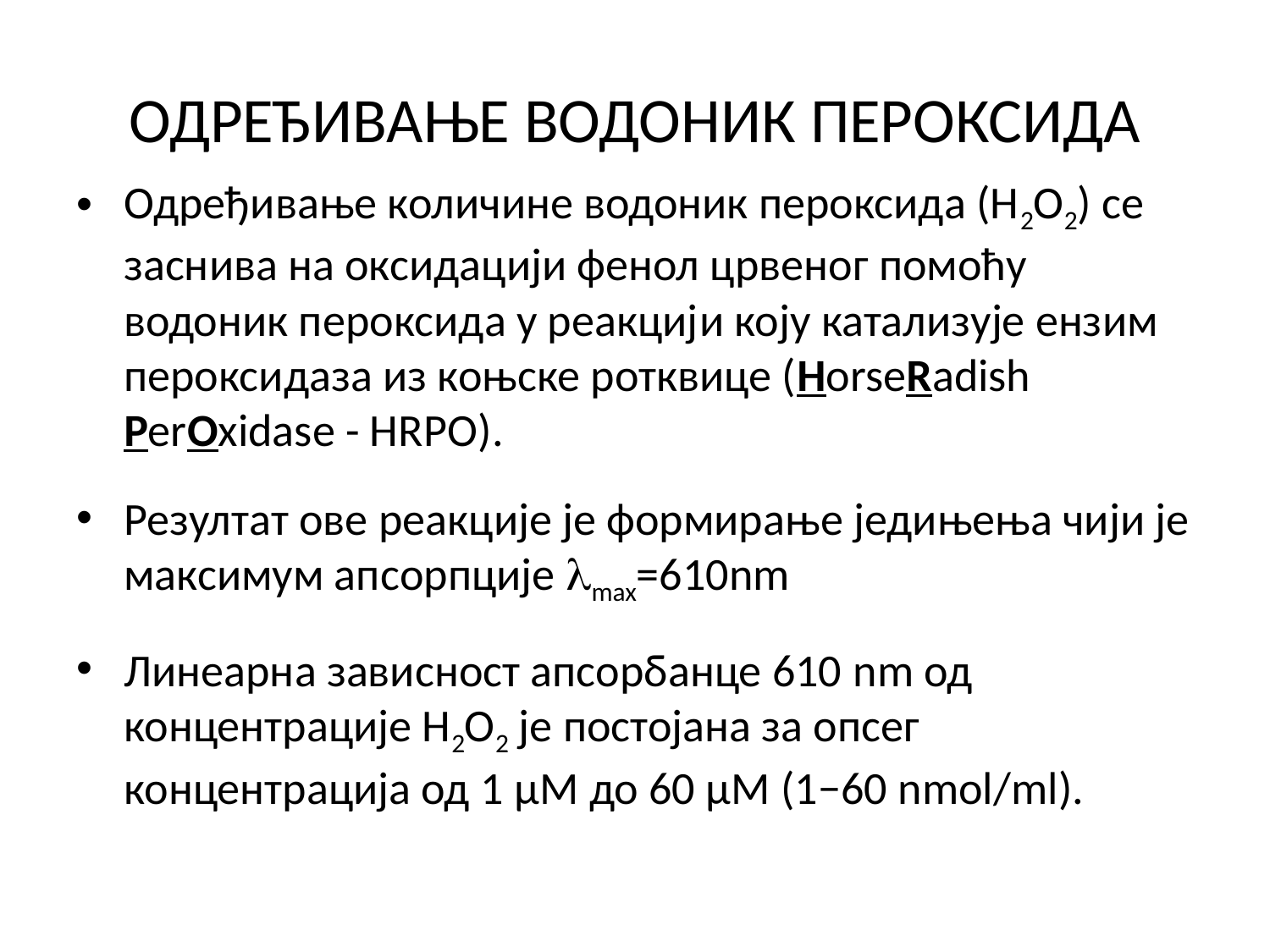

# ОДРЕЂИВАЊЕ ВОДОНИК ПЕРОКСИДА
Одређивање количине водоник пероксида (Н2О2) се заснива на оксидацији фенол црвеног помоћу водоник пероксида у реакцији коју катализује ензим пероксидаза из коњске ротквице (HorseRadish PerOxidase - HRPO).

Резултат ове реакције је формирање једињења чији је максимум апсорпције λmax=610nm

Линеарна зависност апсорбанце 610 nm од концентрације Н2О2 је постојана за опсег концентрација од 1 μМ до 60 μМ (1−60 nmol/ml).